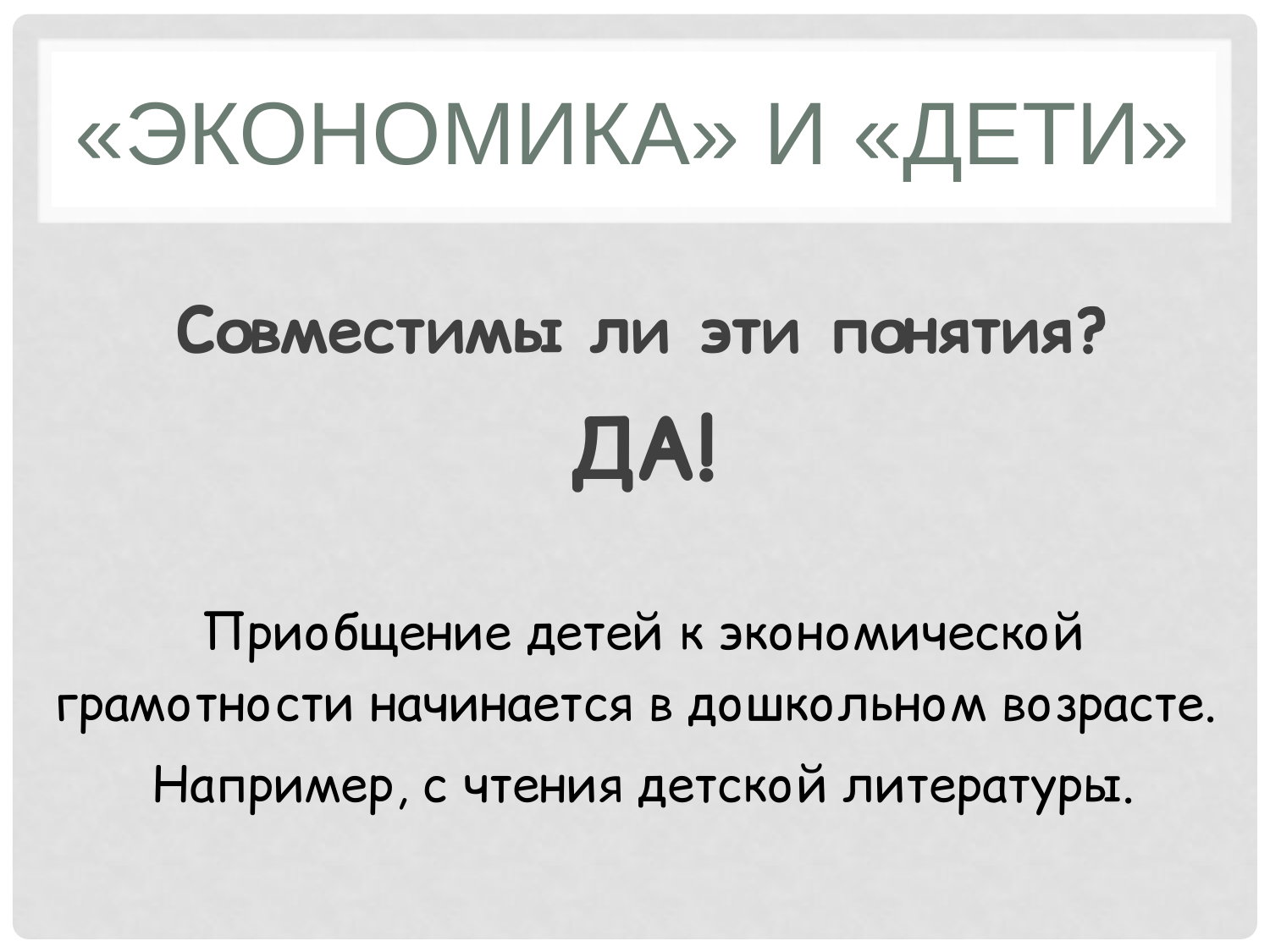

# «Экономика» и «Дети»
Совместимы ли эти понятия?

ДА!

Приобщение детей к экономической грамотности начинается в дошкольном возрасте.
Например, с чтения детской литературы.